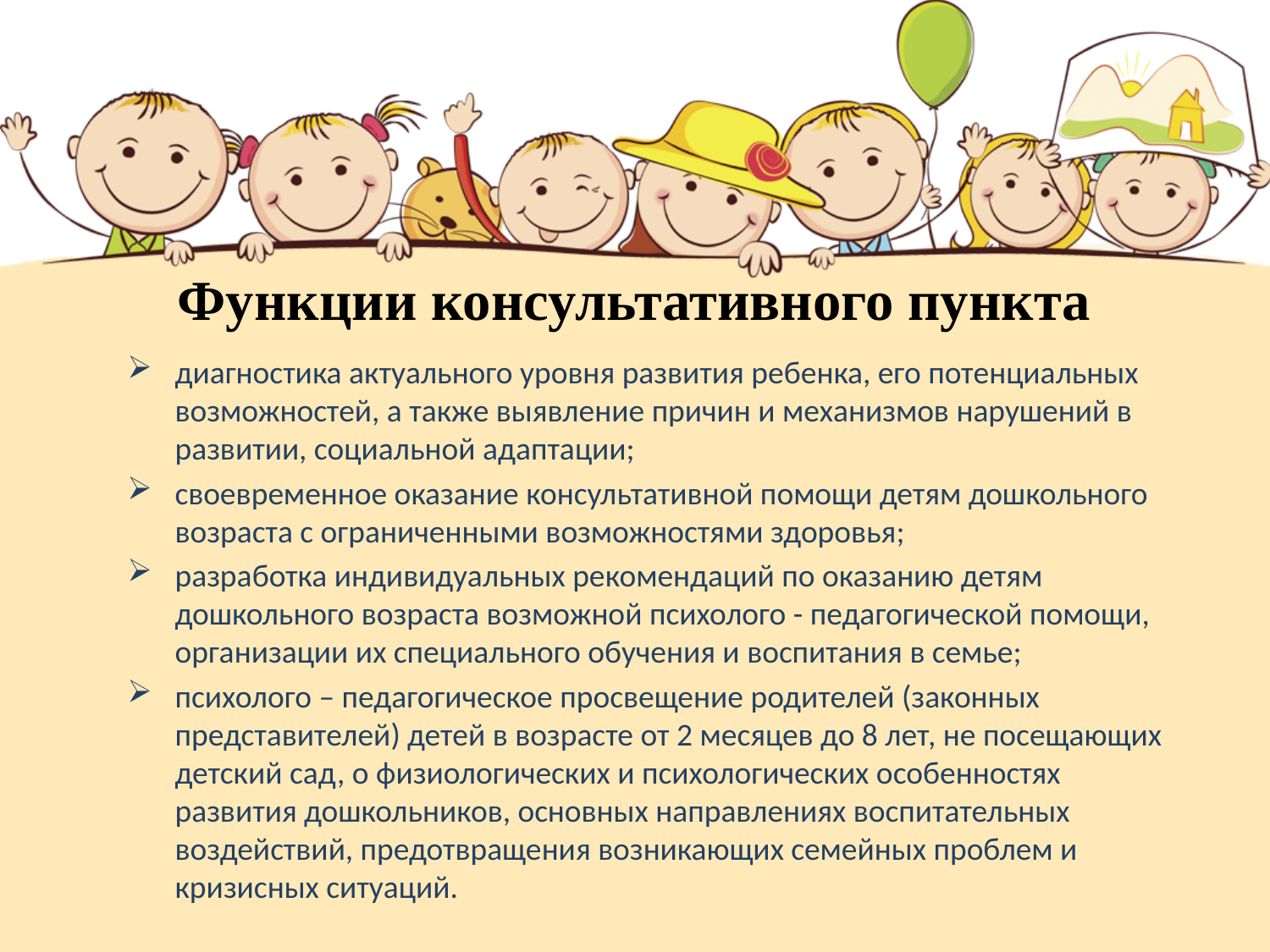

# Функции консультативного пункта
диагностика актуального уровня развития ребенка, его потенциальных возможностей, а также выявление причин и механизмов нарушений в развитии, социальной адаптации;
своевременное оказание консультативной помощи детям дошкольного возраста с ограниченными возможностями здоровья;
разработка индивидуальных рекомендаций по оказанию детям дошкольного возраста возможной психолого - педагогической помощи, организации их специального обучения и воспитания в семье;
психолого – педагогическое просвещение родителей (законных представителей) детей в возрасте от 2 месяцев до 8 лет, не посещающих детский сад, о физиологических и психологических особенностях развития дошкольников, основных направлениях воспитательных воздействий, предотвращения возникающих семейных проблем и кризисных ситуаций.